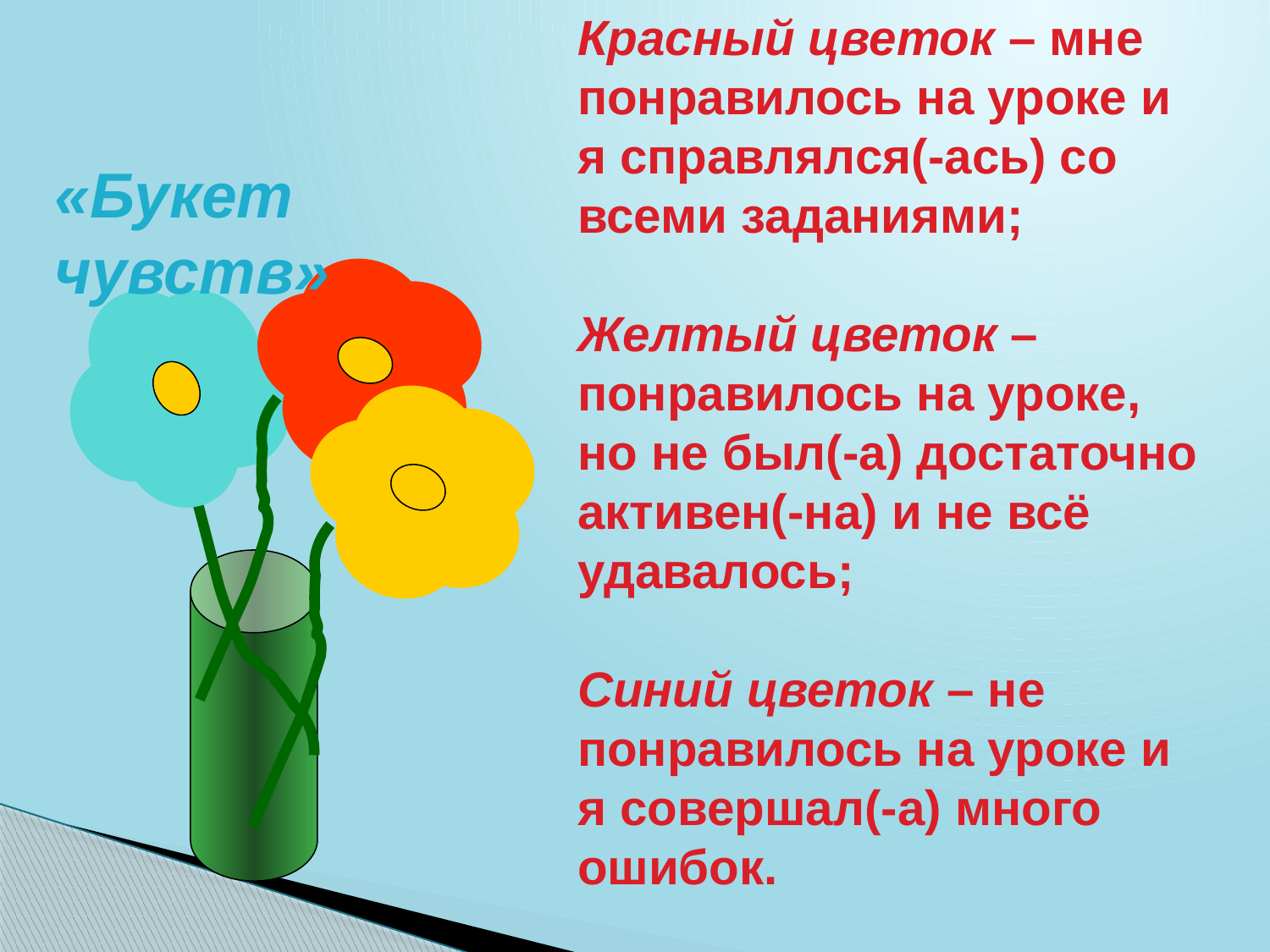

Красный цветок – мне понравилось на уроке и я справлялся(-ась) со всеми заданиями;

Желтый цветок – понравилось на уроке, но не был(-а) достаточно активен(-на) и не всё удавалось;

Синий цветок – не понравилось на уроке и я совершал(-а) много ошибок.

«Букет чувств»